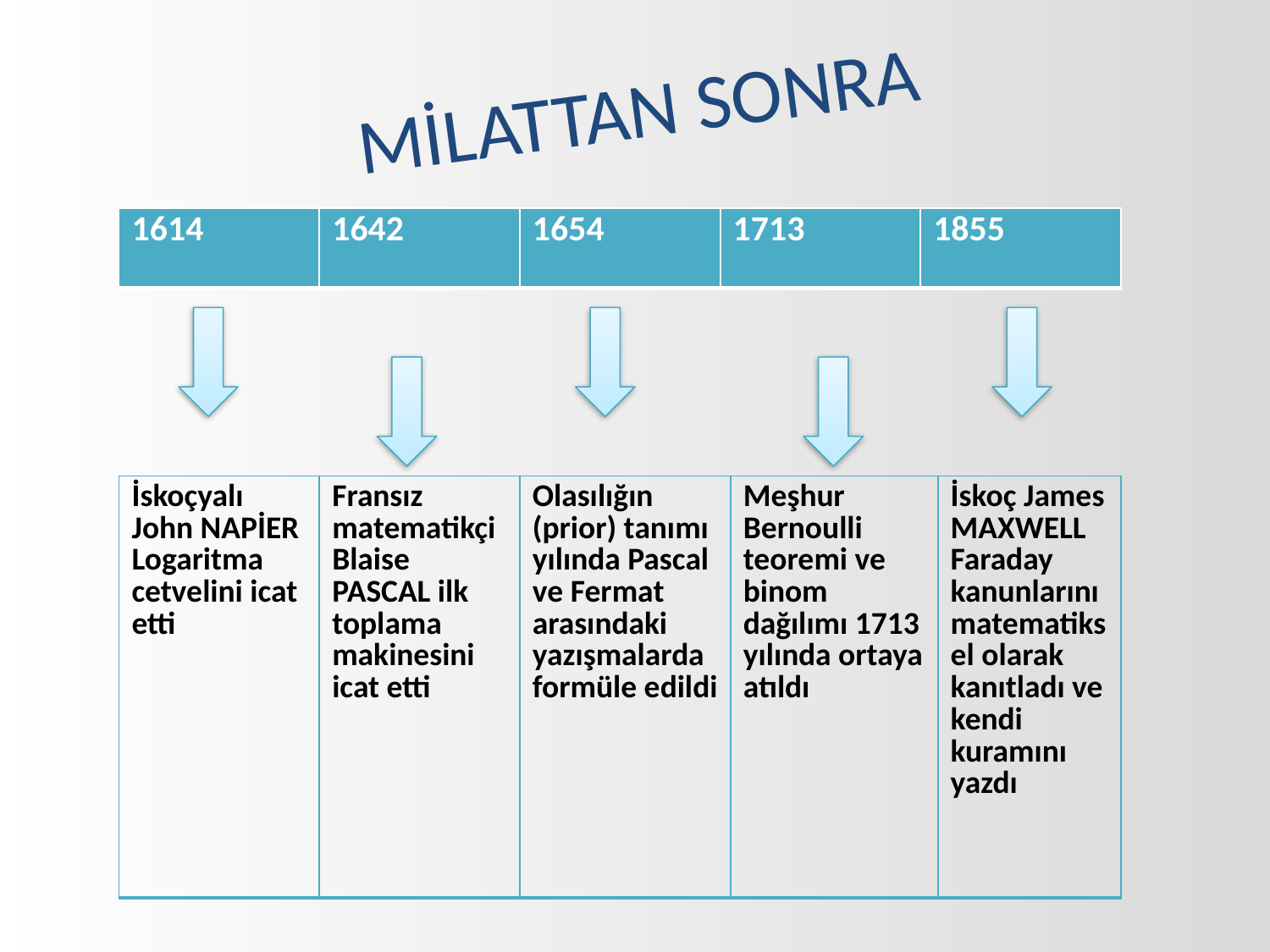

# MİLATTAN SONRA
| 1614 | 1642 | 1654 | 1713 | 1855 |
| --- | --- | --- | --- | --- |

| İskoçyalı John NAPİER Logaritma cetvelini icat etti | Fransız matematikçi Blaise PASCAL ilk toplama makinesini icat etti | Olasılığın (prior) tanımı yılında Pascal ve Fermat arasındaki yazışmalarda formüle edildi | Meşhur Bernoulli teoremi ve binom dağılımı 1713 yılında ortaya atıldı | İskoç James MAXWELL Faraday kanunlarını matematiksel olarak kanıtladı ve kendi kuramını yazdı |
| --- | --- | --- | --- | --- |